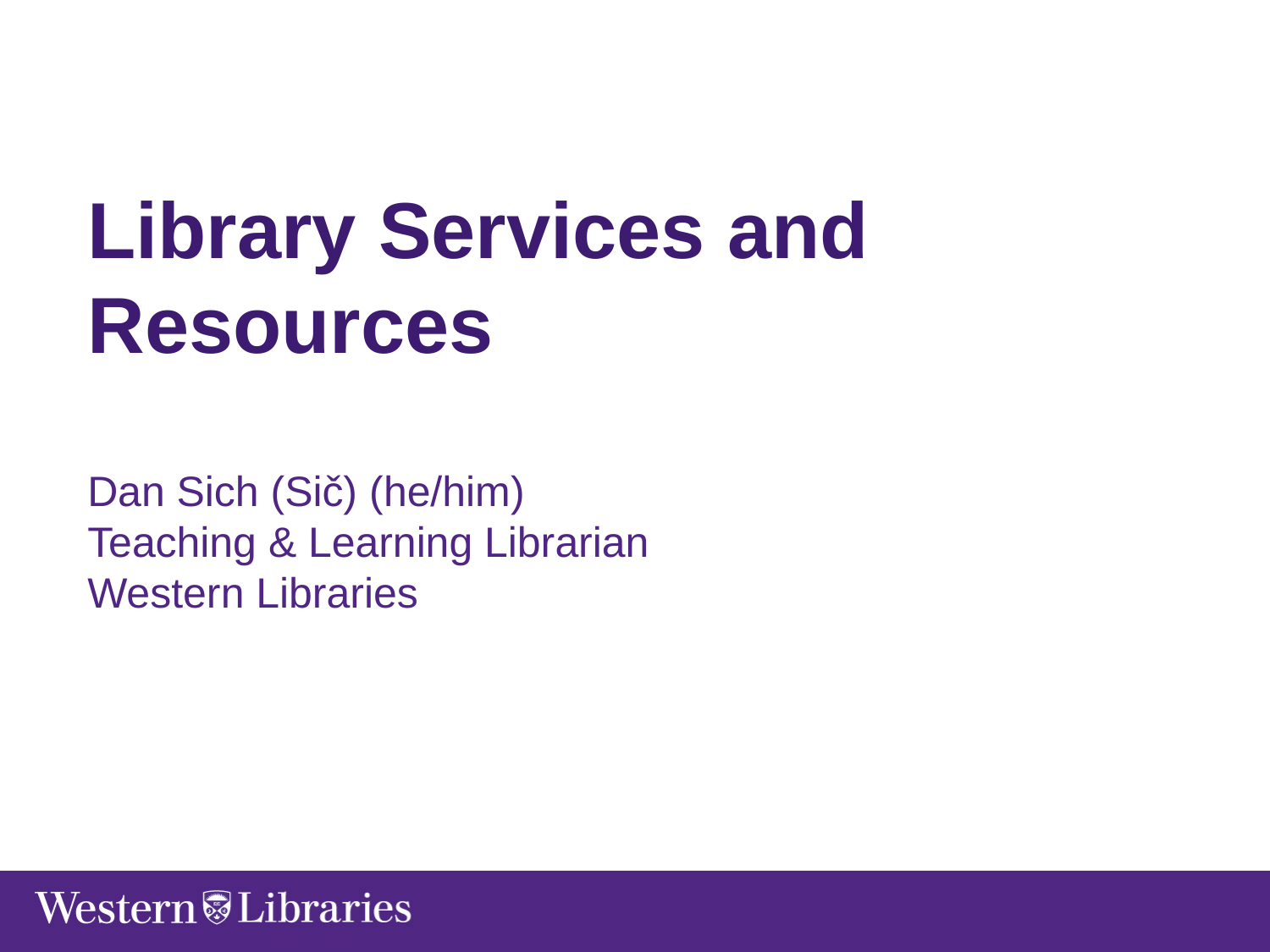

Library Services and Resources

Dan Sich (Sič) (he/him)
Teaching & Learning Librarian
Western Libraries